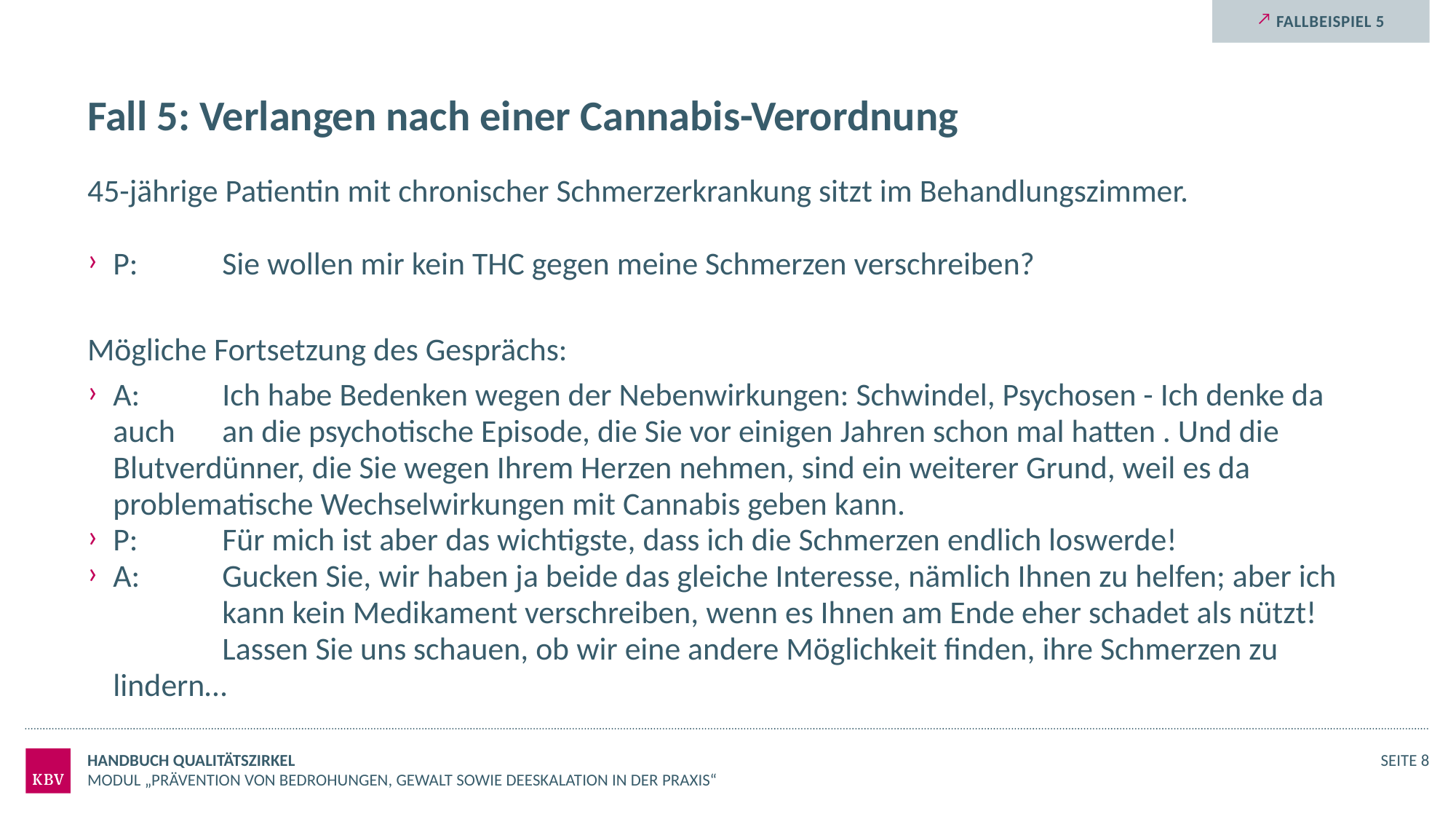

Fallbeispiel 5
# Fall 5: Verlangen nach einer Cannabis-Verordnung
45-jährige Patientin mit chronischer Schmerzerkrankung sitzt im Behandlungszimmer.

P: 	Sie wollen mir kein THC gegen meine Schmerzen verschreiben?

Mögliche Fortsetzung des Gesprächs:
A:	Ich habe Bedenken wegen der Nebenwirkungen: Schwindel, Psychosen - Ich denke da auch 	an die psychotische Episode, die Sie vor einigen Jahren schon mal hatten . Und die 	Blutverdünner, die Sie wegen Ihrem Herzen nehmen, sind ein weiterer Grund, weil es da 	problematische Wechselwirkungen mit Cannabis geben kann.
P: 	Für mich ist aber das wichtigste, dass ich die Schmerzen endlich loswerde!
A: 	Gucken Sie, wir haben ja beide das gleiche Interesse, nämlich Ihnen zu helfen; aber ich 	kann kein Medikament verschreiben, wenn es Ihnen am Ende eher schadet als nützt! 	Lassen Sie uns schauen, ob wir eine andere Möglichkeit finden, ihre Schmerzen zu 	lindern…

Handbuch Qualitätszirkel
Seite 8
Modul „Prävention von Bedrohungen, Gewalt sowie Deeskalation in der Praxis“